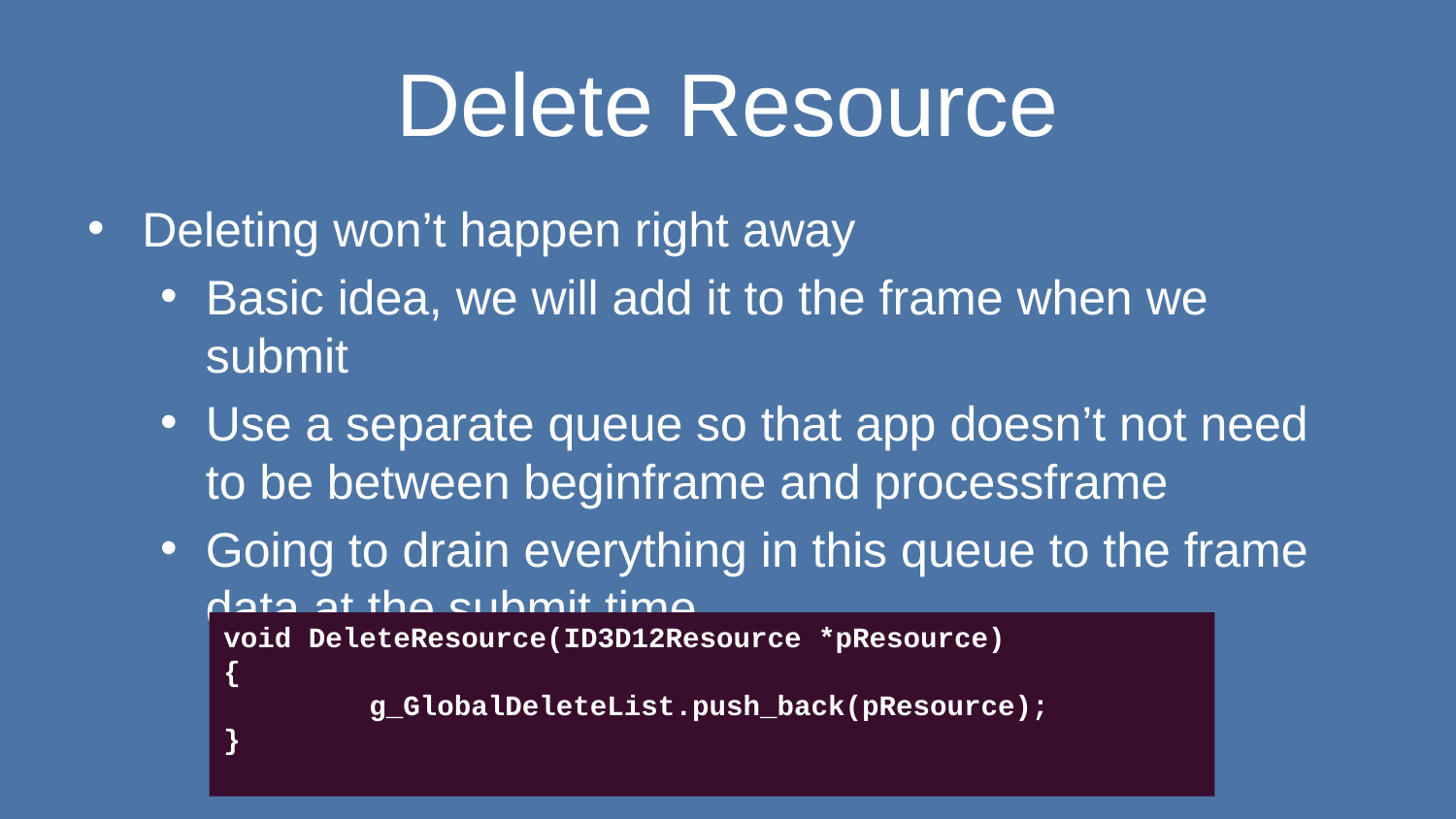

# Delete Resource
Deleting won’t happen right away
Basic idea, we will add it to the frame when we submit
Use a separate queue so that app doesn’t not need to be between beginframe and processframe
Going to drain everything in this queue to the frame data at the submit time
void DeleteResource(ID3D12Resource *pResource)
{
	g_GlobalDeleteList.push_back(pResource);
}